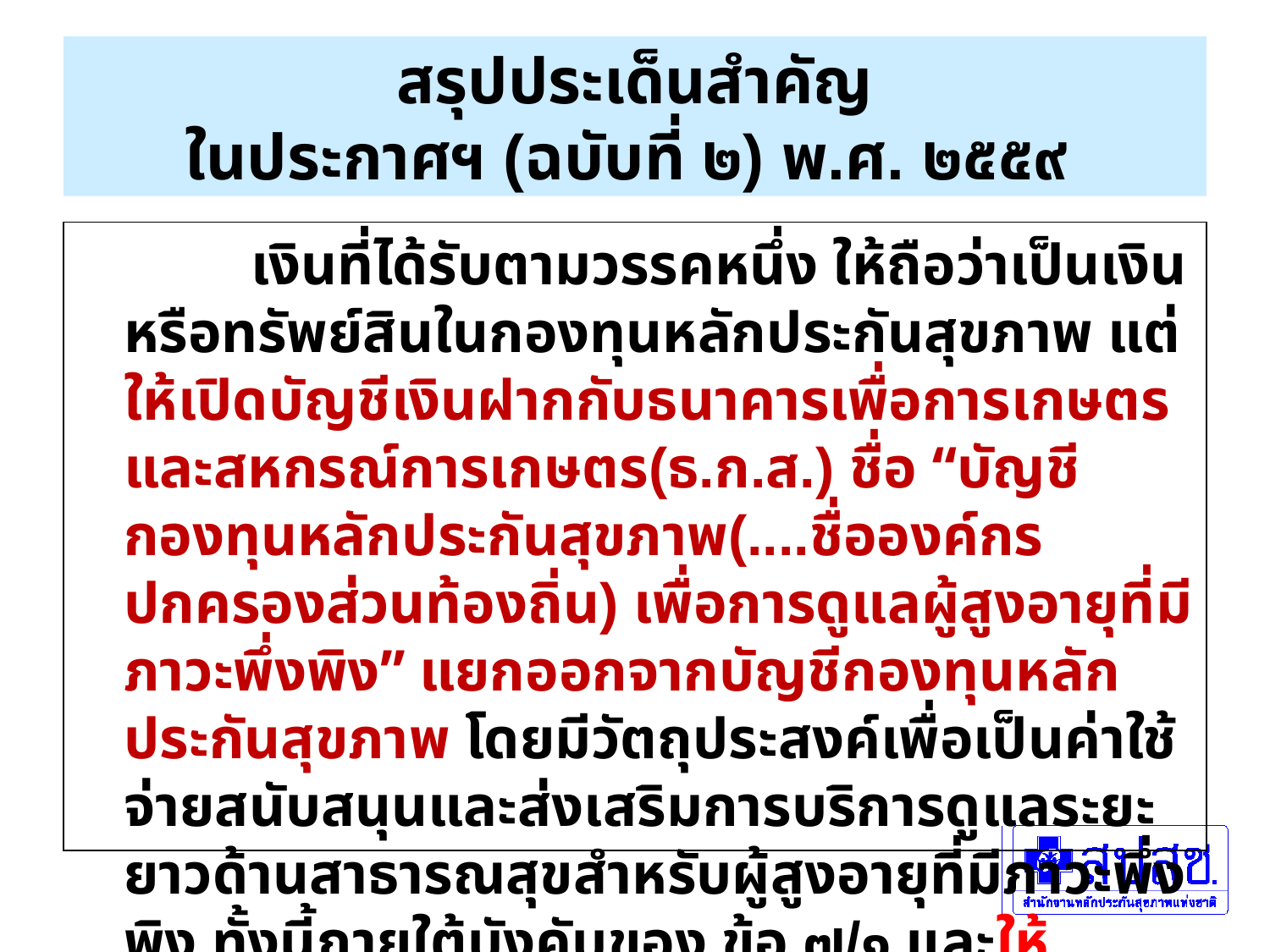

# สรุปประเด็นสำคัญ ในประกาศฯ (ฉบับที่ ๒) พ.ศ. ๒๕๕๙
		เงินที่ได้รับตามวรรคหนึ่ง ให้ถือว่าเป็นเงินหรือทรัพย์สินในกองทุนหลักประกันสุขภาพ แต่ให้เปิดบัญชีเงินฝากกับธนาคารเพื่อการเกษตรและสหกรณ์การเกษตร(ธ.ก.ส.) ชื่อ “บัญชีกองทุนหลักประกันสุขภาพ(....ชื่อองค์กรปกครองส่วนท้องถิ่น) เพื่อการดูแลผู้สูงอายุที่มีภาวะพึ่งพิง” แยกออกจากบัญชีกองทุนหลักประกันสุขภาพ โดยมีวัตถุประสงค์เพื่อเป็นค่าใช้จ่ายสนับสนุนและส่งเสริมการบริการดูแลระยะยาวด้านสาธารณสุขสำหรับผู้สูงอายุที่มีภาวะพึ่งพิง ทั้งนี้ภายใต้บังคับของ ข้อ ๗/๑ และให้สามารถใช้ในปีงบประมาณถัดๆ ไปได้